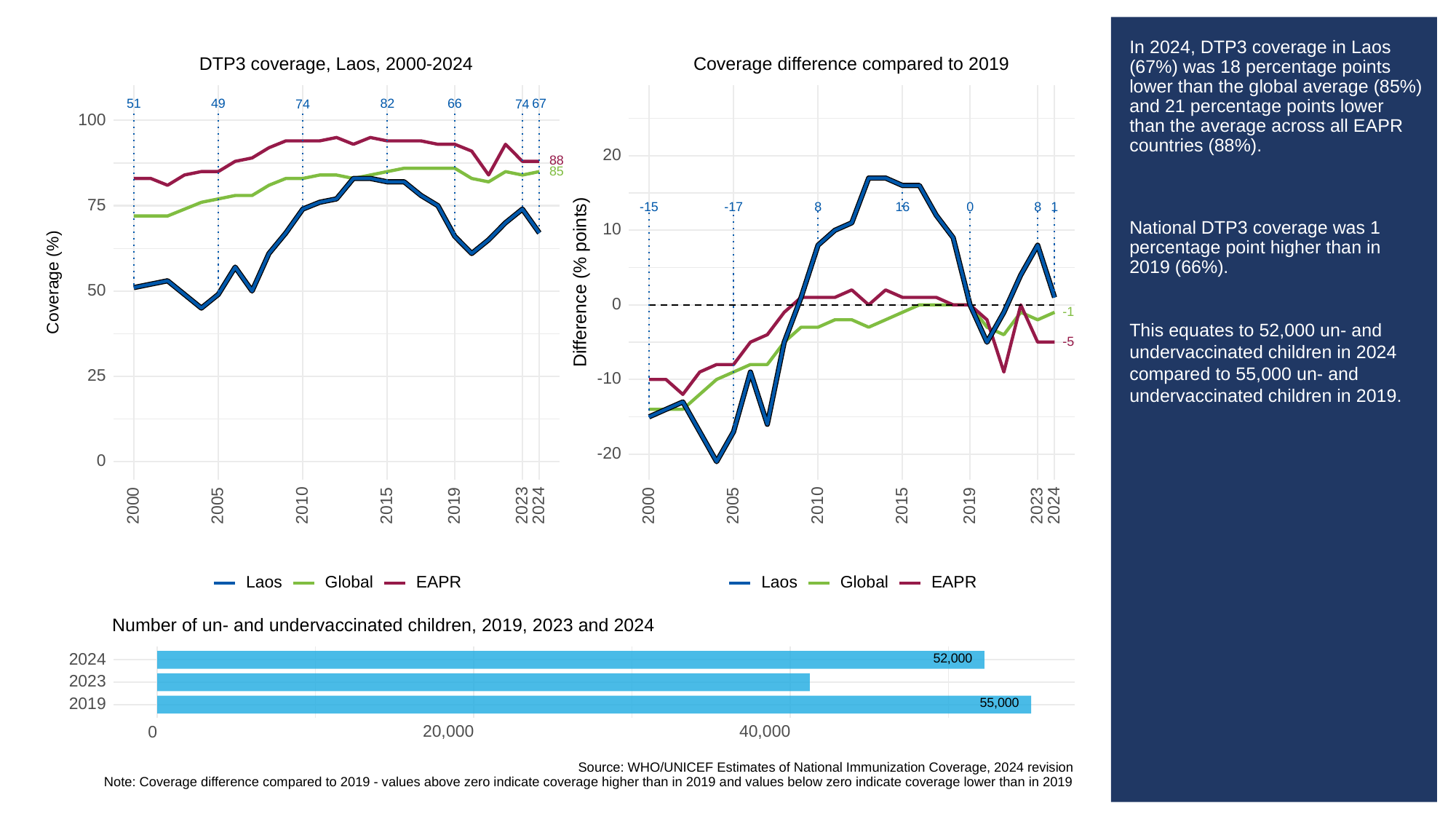

# In 2024, DTP3 coverage in Laos (67%) was 18 percentage points lower than the global average (85%) and 21 percentage points lower than the average across all EAPR countries (88%).

National DTP3 coverage was 1 percentage point higher than in 2019 (66%).

This equates to 52,000 un- and undervaccinated children in 2024 compared to 55,000 un- and undervaccinated children in 2019.

Coverage difference compared to 2019
DTP3 coverage, Laos, 2000-2024

51
49
82
66
67
74
74

100

20

88

85

75
-15
8
16
0
8
-17
1

10

Difference (% points)
Coverage (%)
50

0

-1

-5

25
-10

-20

0

2023
2023
2000
2005
2010
2015
2019
2024
2000
2005
2010
2015
2019
2024
Global
Global
Laos
Laos
EAPR
EAPR

Number of un- and undervaccinated children, 2019, 2023 and 2024

52,000
2024

2023

55,000
2019

20,000
40,000
0
Source: WHO/UNICEF Estimates of National Immunization Coverage, 2024 revision
Note: Coverage difference compared to 2019 - values above zero indicate coverage higher than in 2019 and values below zero indicate coverage lower than in 2019